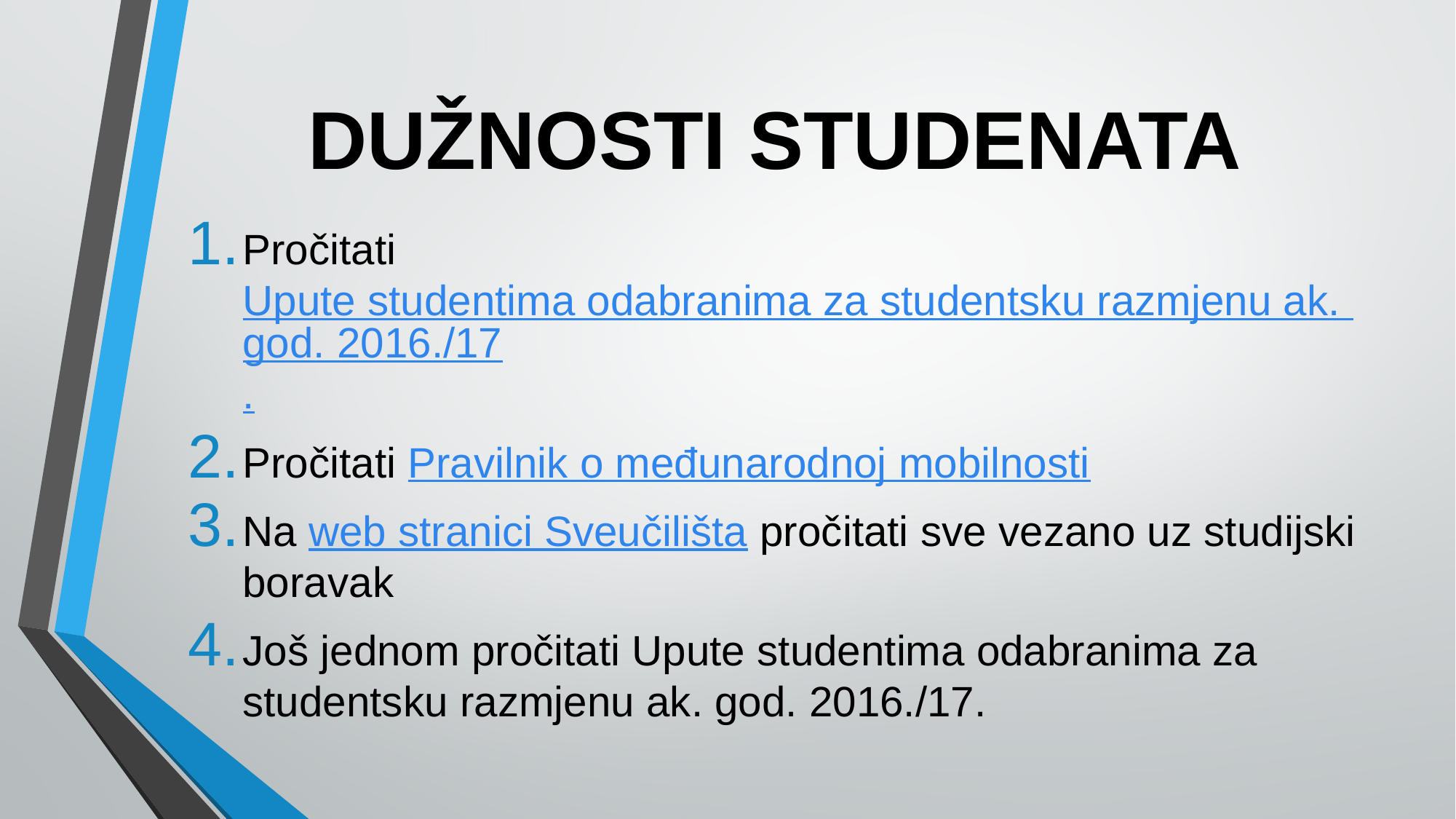

# DUŽNOSTI STUDENATA
Pročitati Upute studentima odabranima za studentsku razmjenu ak. god. 2016./17.
Pročitati Pravilnik o međunarodnoj mobilnosti
Na web stranici Sveučilišta pročitati sve vezano uz studijski boravak
Još jednom pročitati Upute studentima odabranima za studentsku razmjenu ak. god. 2016./17.